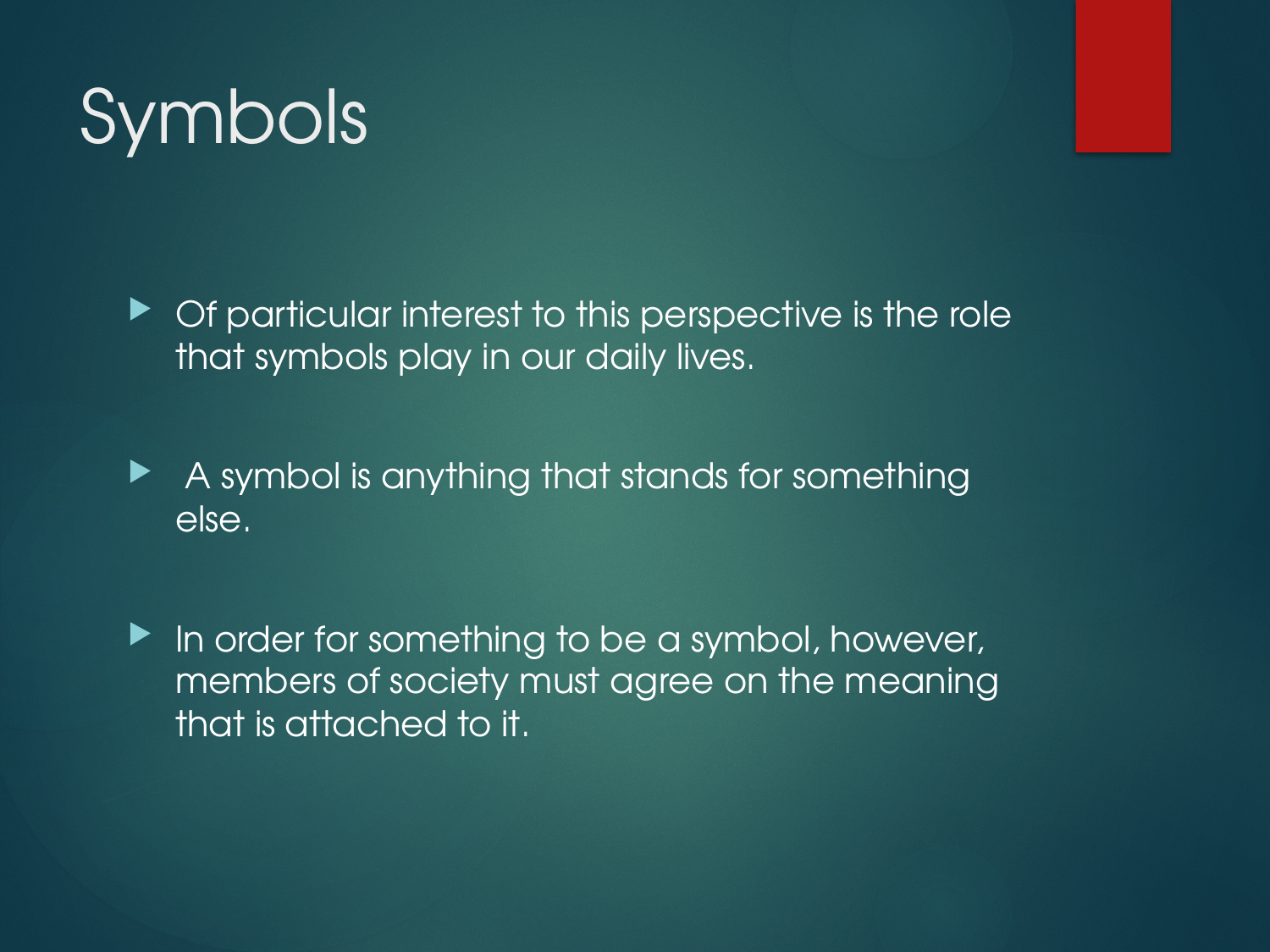

# Symbols
Of particular interest to this perspective is the role that symbols play in our daily lives.

 A symbol is anything that stands for something else.

In order for something to be a symbol, however, members of society must agree on the meaning that is attached to it.